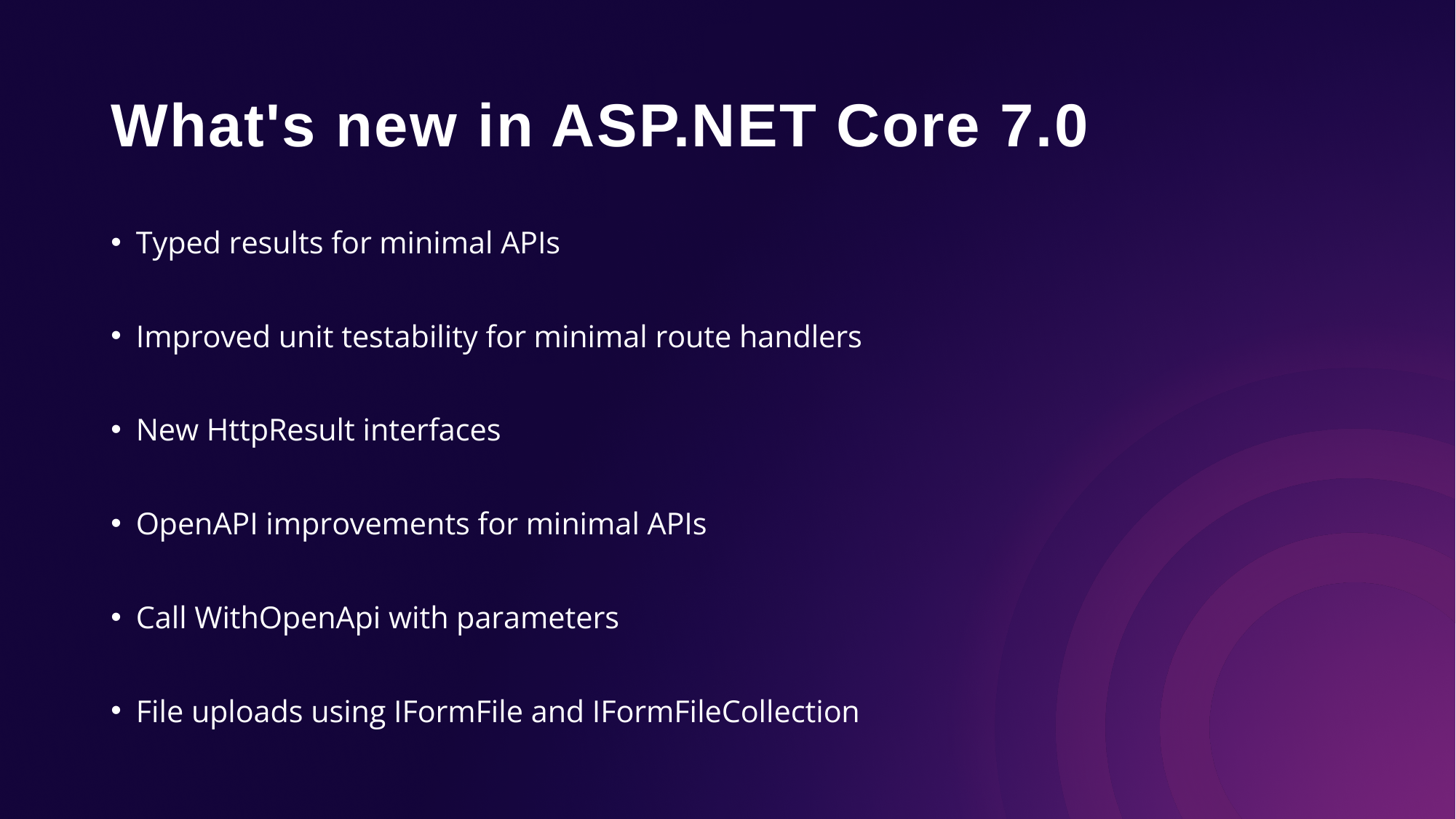

# What's new in ASP.NET Core 7.0
Typed results for minimal APIs

Improved unit testability for minimal route handlers

New HttpResult interfaces

OpenAPI improvements for minimal APIs

Call WithOpenApi with parameters

File uploads using IFormFile and IFormFileCollection